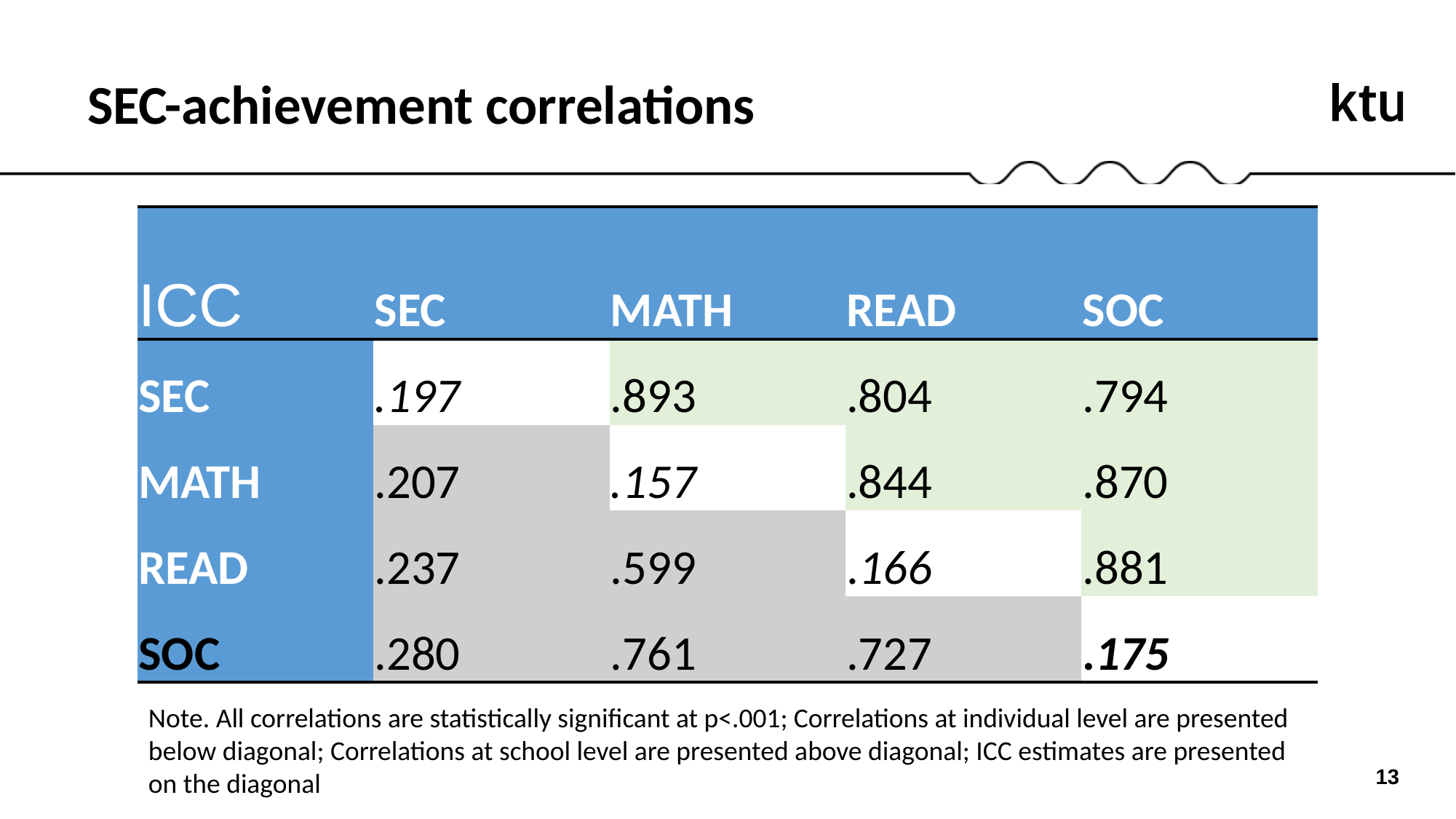

SEC-achievement correlations
| ICC | SEC | MATH | READ | SOC |
| --- | --- | --- | --- | --- |
| SEC | .197 | .893 | .804 | .794 |
| MATH | .207 | .157 | .844 | .870 |
| READ | .237 | .599 | .166 | .881 |
| SOC | .280 | .761 | .727 | .175 |
Note. All correlations are statistically significant at p<.001; Correlations at individual level are presented below diagonal; Correlations at school level are presented above diagonal; ICC estimates are presented on the diagonal